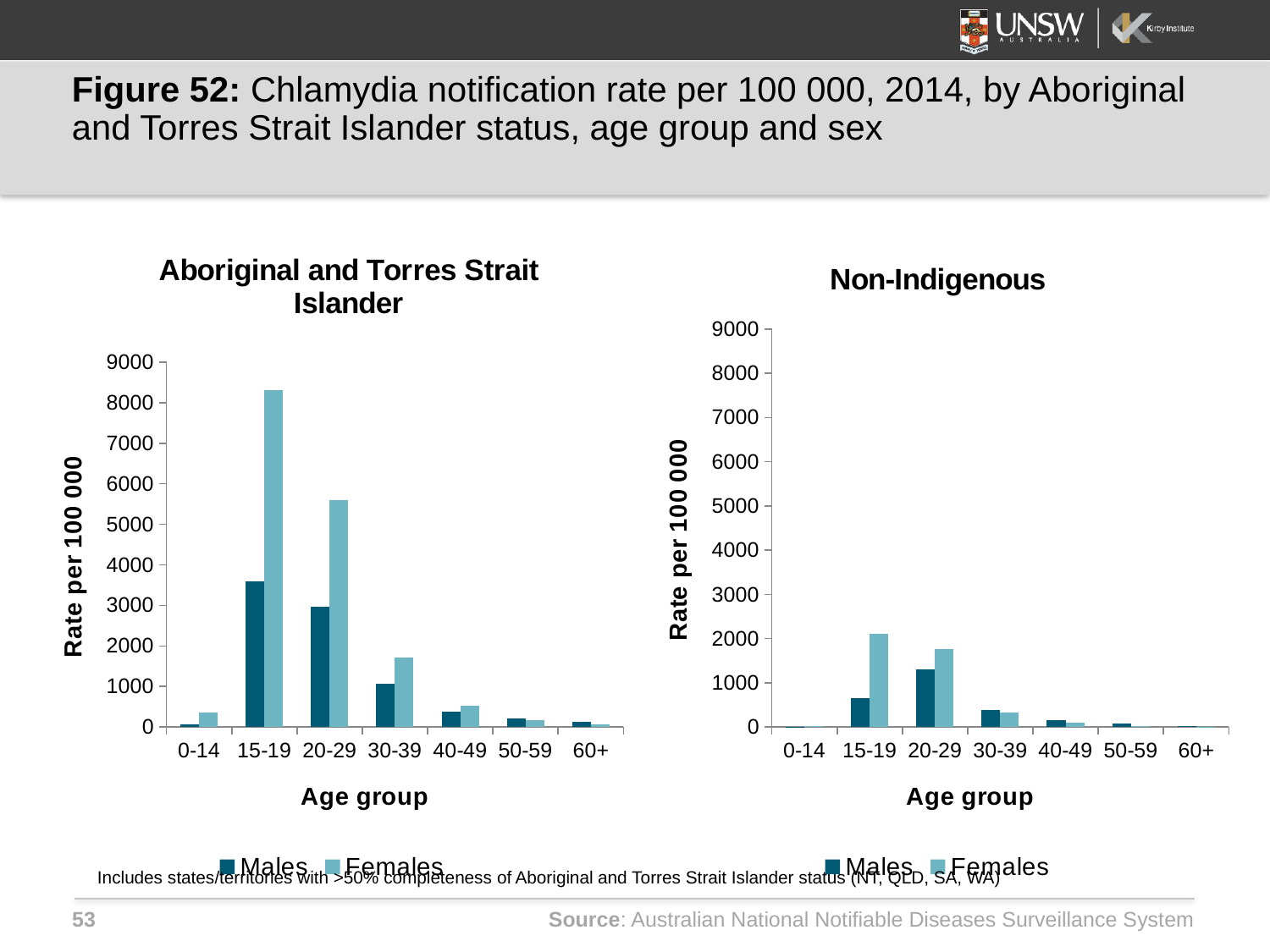

# Figure 52: Chlamydia notification rate per 100 000, 2014, by Aboriginal and Torres Strait Islander status, age group and sex

### Chart: Aboriginal and Torres Strait Islander

| Category | Males | Females |
|---|---|---|
| 0-14 | 60.18054 | 352.5717 |
| 15-19 | 3590.673 | 8309.881 |
| 20-29 | 2969.157 | 5603.197 |
| 30-39 | 1065.896 | 1716.926 |
| 40-49 | 377.4315 | 527.0745 |
| 50-59 | 201.7334 | 159.0155 |
| 60+ | 124.66 | 62.00726 |

### Chart: Non-Indigenous

| Category | Males | Females |
|---|---|---|
| 0-14 | 2.138872 | 22.66381 |
| 15-19 | 662.184 | 2107.225 |
| 20-29 | 1301.191 | 1763.765 |
| 30-39 | 377.3968 | 322.3864 |
| 40-49 | 147.9194 | 95.38024 |
| 50-59 | 76.13905 | 19.47945 |
| 60+ | 19.5935 | 3.038412 |
Includes states/territories with >50% completeness of Aboriginal and Torres Strait Islander status (NT, QLD, SA, WA)
Source: Australian National Notifiable Diseases Surveillance System
53